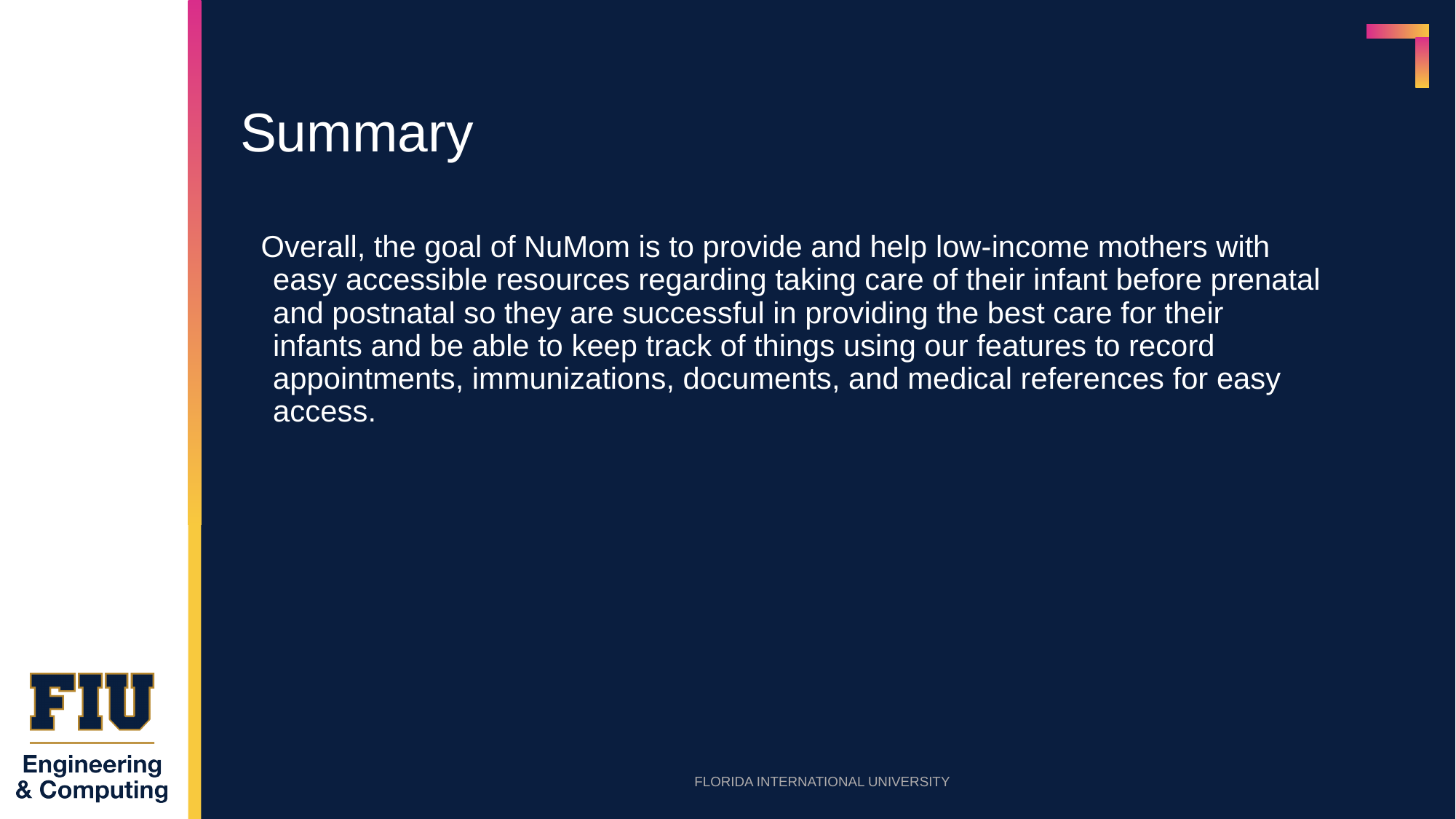

# Summary
Overall, the goal of NuMom is to provide and help low-income mothers with easy accessible resources regarding taking care of their infant before prenatal and postnatal so they are successful in providing the best care for their infants and be able to keep track of things using our features to record appointments, immunizations, documents, and medical references for easy access.